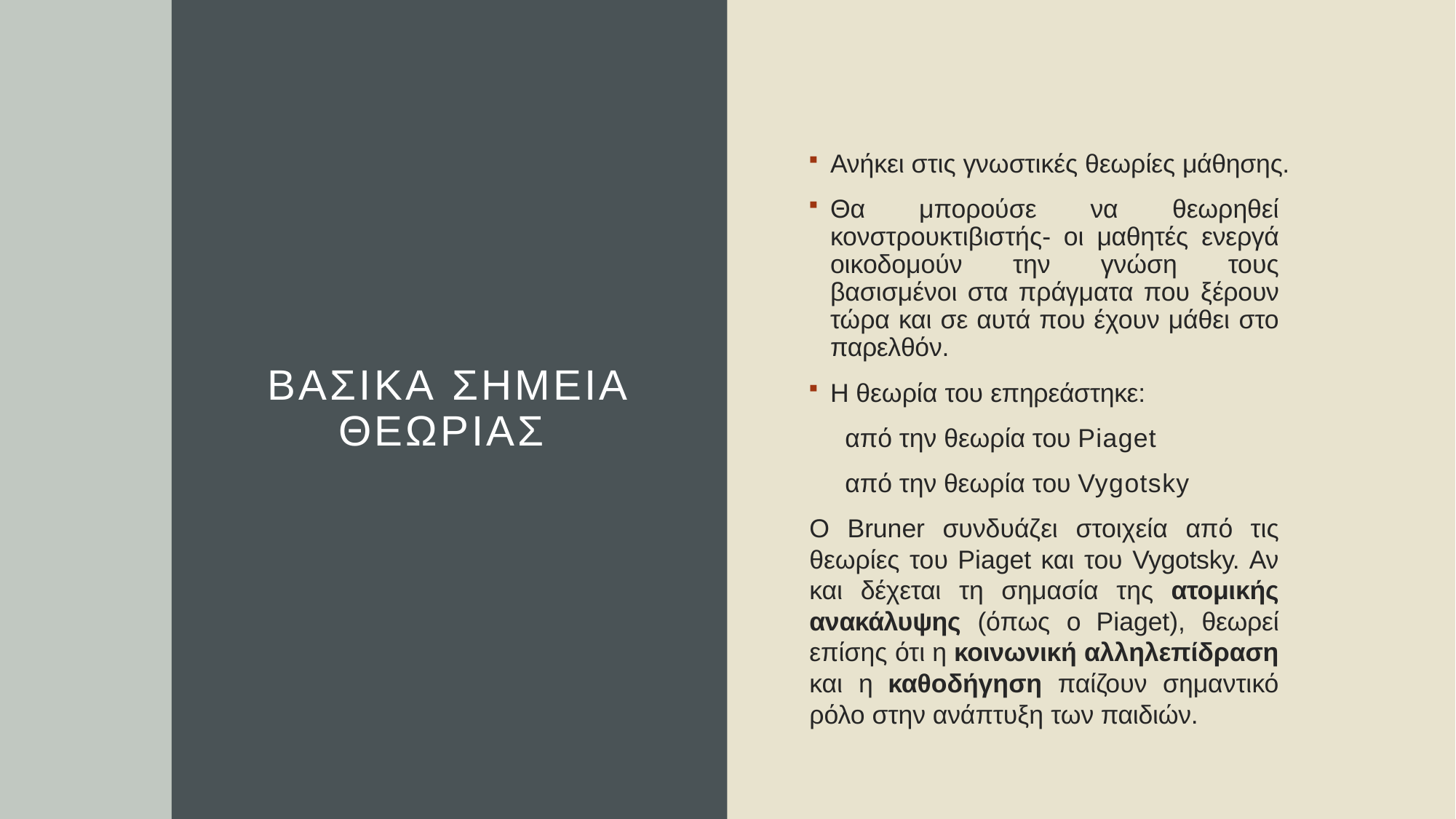

Ανήκει στις γνωστικές θεωρίες μάθησης.
Θα μπορούσε να θεωρηθεί κονστρουκτιβιστής- οι μαθητές ενεργά οικοδομούν την γνώση τους βασισμένοι στα πράγματα που ξέρουν τώρα και σε αυτά που έχουν μάθει στο παρελθόν.
Η θεωρία του επηρεάστηκε:
     από την θεωρία του Piaget
     από την θεωρία του Vygotsky
Ο Bruner συνδυάζει στοιχεία από τις θεωρίες του Piaget και του Vygotsky. Αν και δέχεται τη σημασία της ατομικής ανακάλυψης (όπως ο Piaget), θεωρεί επίσης ότι η κοινωνική αλληλεπίδραση και η καθοδήγηση παίζουν σημαντικό ρόλο στην ανάπτυξη των παιδιών.

# Βασικα σημεια θεωριασ